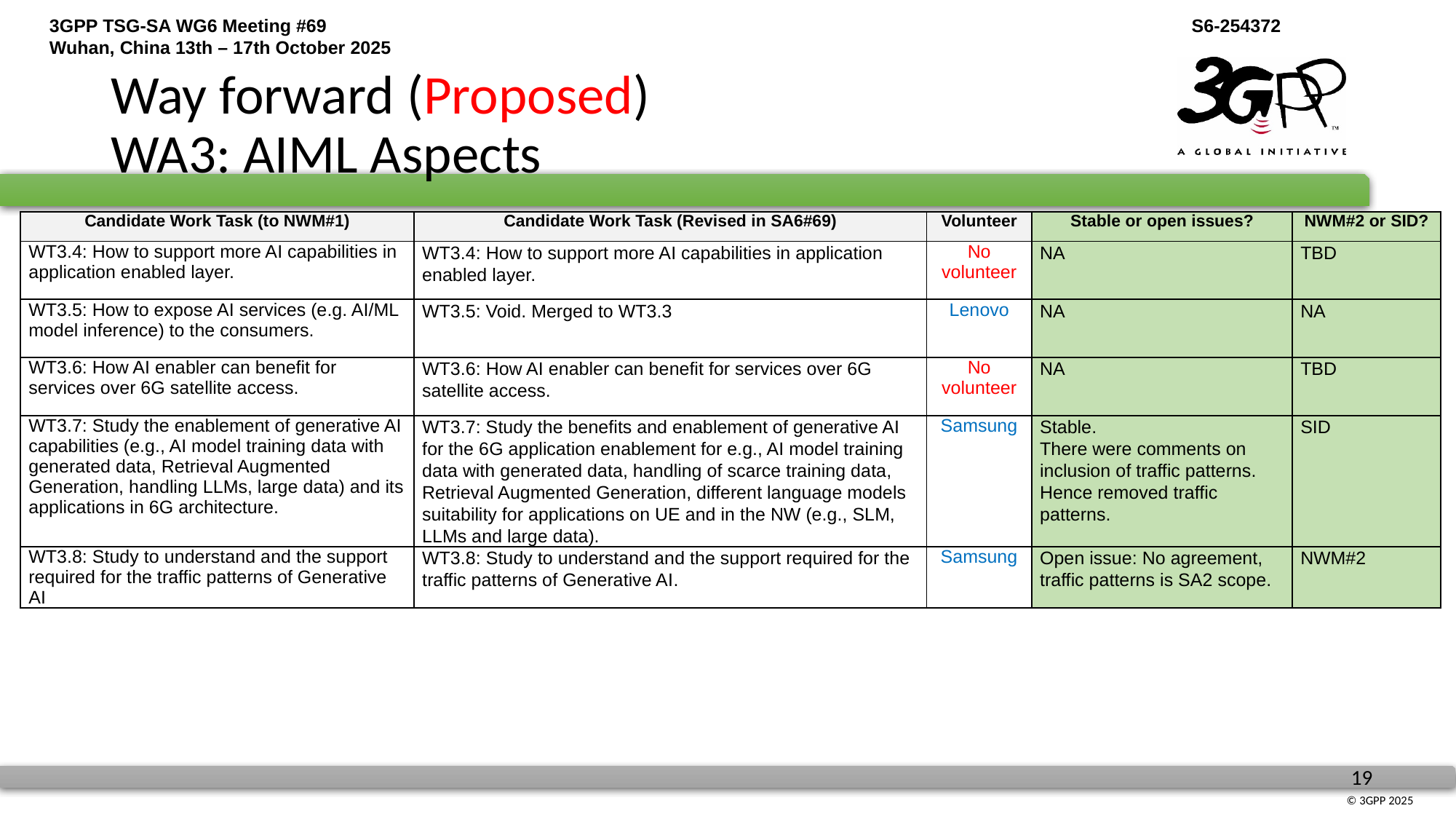

# Way forward (Proposed) WA3: AIML Aspects
| Candidate Work Task (to NWM#1) | Candidate Work Task (Revised in SA6#69) | Volunteer | Stable or open issues? | NWM#2 or SID? |
| --- | --- | --- | --- | --- |
| WT3.4: How to support more AI capabilities in application enabled layer. | WT3.4: How to support more AI capabilities in application enabled layer. | No volunteer | NA | TBD |
| WT3.5: How to expose AI services (e.g. AI/ML model inference) to the consumers. | WT3.5: Void. Merged to WT3.3 | Lenovo | NA | NA |
| WT3.6: How AI enabler can benefit for services over 6G satellite access. | WT3.6: How AI enabler can benefit for services over 6G satellite access. | No volunteer | NA | TBD |
| WT3.7: Study the enablement of generative AI capabilities (e.g., AI model training data with generated data, Retrieval Augmented Generation, handling LLMs, large data) and its applications in 6G architecture. | WT3.7: Study the benefits and enablement of generative AI for the 6G application enablement for e.g., AI model training data with generated data, handling of scarce training data, Retrieval Augmented Generation, different language models suitability for applications on UE and in the NW (e.g., SLM, LLMs and large data). | Samsung | Stable.   There were comments on inclusion of traffic patterns. Hence removed traffic patterns. | SID |
| WT3.8: Study to understand and the support required for the traffic patterns of Generative AI | WT3.8: Study to understand and the support required for the traffic patterns of Generative AI. | Samsung | Open issue: No agreement, traffic patterns is SA2 scope. | NWM#2 |